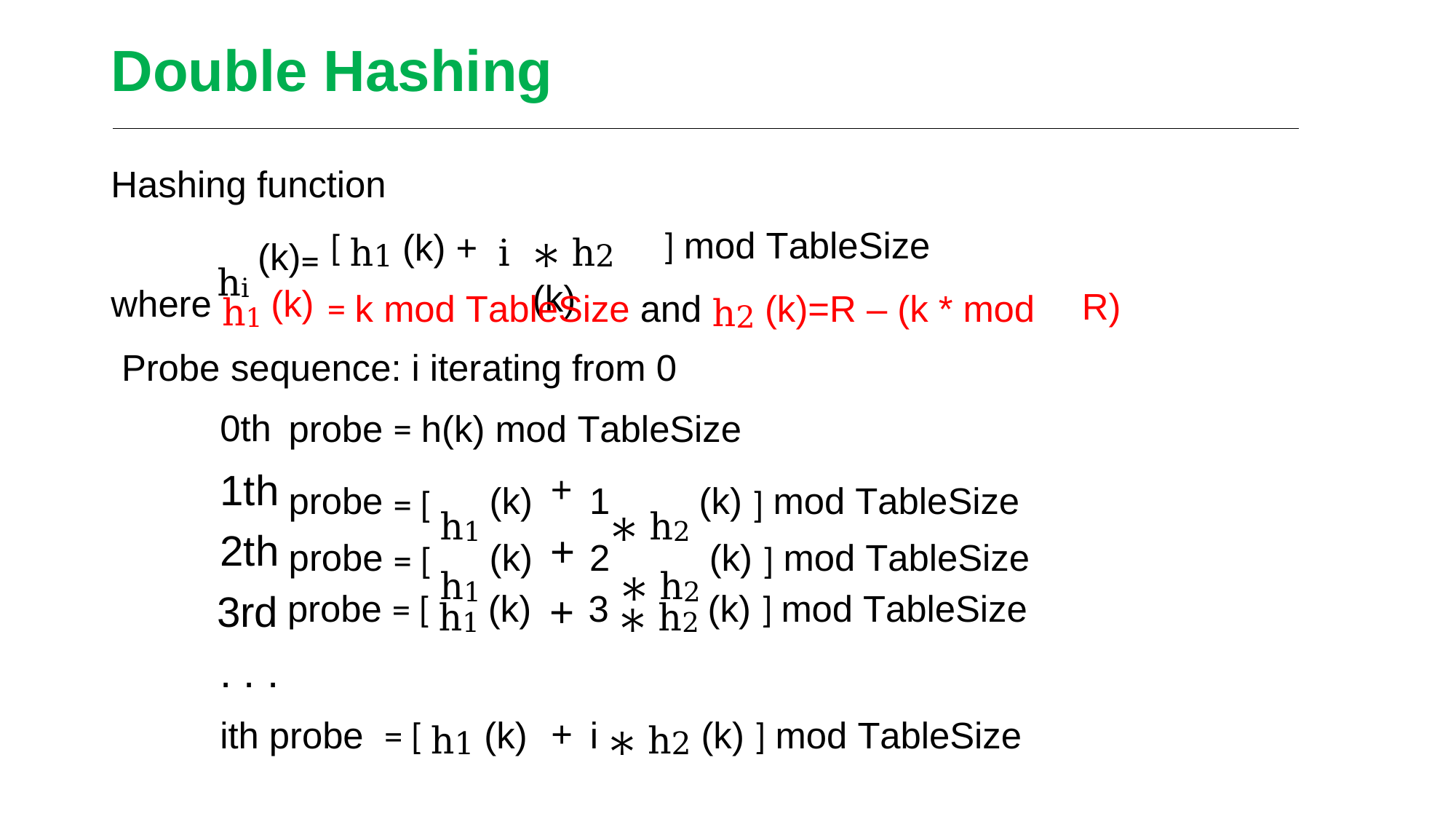

Double Hashing

Hashing function
hi (k)=
where h1 (k)
[ h1 (k) + i
∗ h2 (k)
] mod TableSize
= k mod TableSize and h2 (k)=R – (k * mod
R)
Probe sequence: i iterating from 0
0th
1th
2th
3rd
. . .
probe = h(k) mod TableSize
probe = [ h1 (k)
probe = [ h1 (k)
probe = [ h1 (k)
1∗ h2 (k) ] mod TableSize
2 ∗ h2 (k) ] mod TableSize
3 ∗ h2 (k) ] mod TableSize
+
+
+
ith probe  = [ h1 (k)
i ∗ h2 (k) ] mod TableSize
+